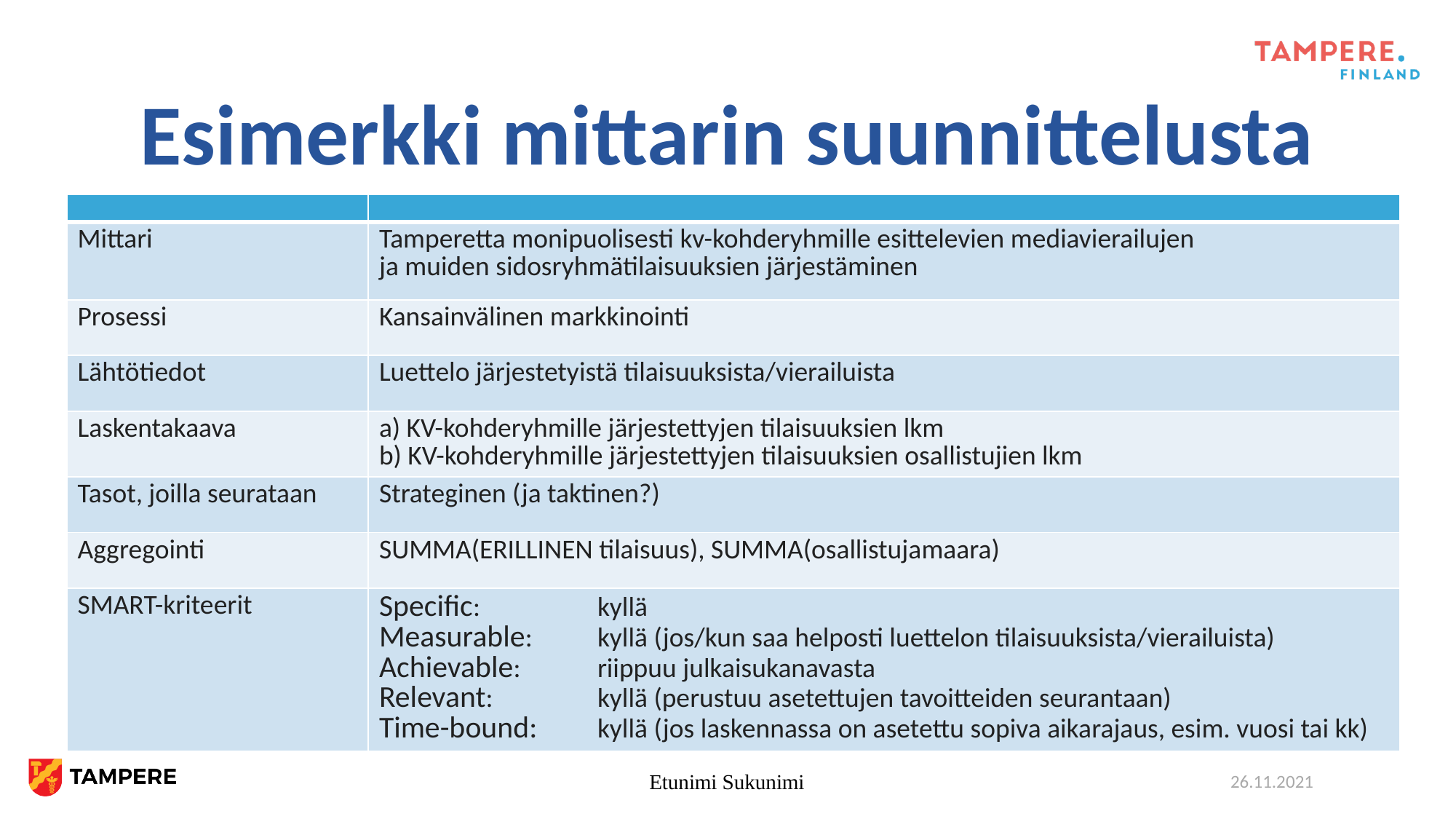

# Esimerkki mittarin suunnittelusta
|  |  |
| --- | --- |
| Mittari | Tamperetta monipuolisesti kv-kohderyhmille esittelevien mediavierailujen ja muiden sidosryhmätilaisuuksien järjestäminen |
| Prosessi | Kansainvälinen markkinointi |
| Lähtötiedot | Luettelo järjestetyistä tilaisuuksista/vierailuista |
| Laskentakaava | a) KV-kohderyhmille järjestettyjen tilaisuuksien lkm b) KV-kohderyhmille järjestettyjen tilaisuuksien osallistujien lkm |
| Tasot, joilla seurataan | Strateginen (ja taktinen?) |
| Aggregointi | SUMMA(ERILLINEN tilaisuus), SUMMA(osallistujamaara) |
| SMART-kriteerit | Specific: kyllä Measurable: kyllä (jos/kun saa helposti luettelon tilaisuuksista/vierailuista) Achievable: riippuu julkaisukanavasta Relevant: kyllä (perustuu asetettujen tavoitteiden seurantaan) Time-bound: kyllä (jos laskennassa on asetettu sopiva aikarajaus, esim. vuosi tai kk) |
Etunimi Sukunimi
26.11.2021